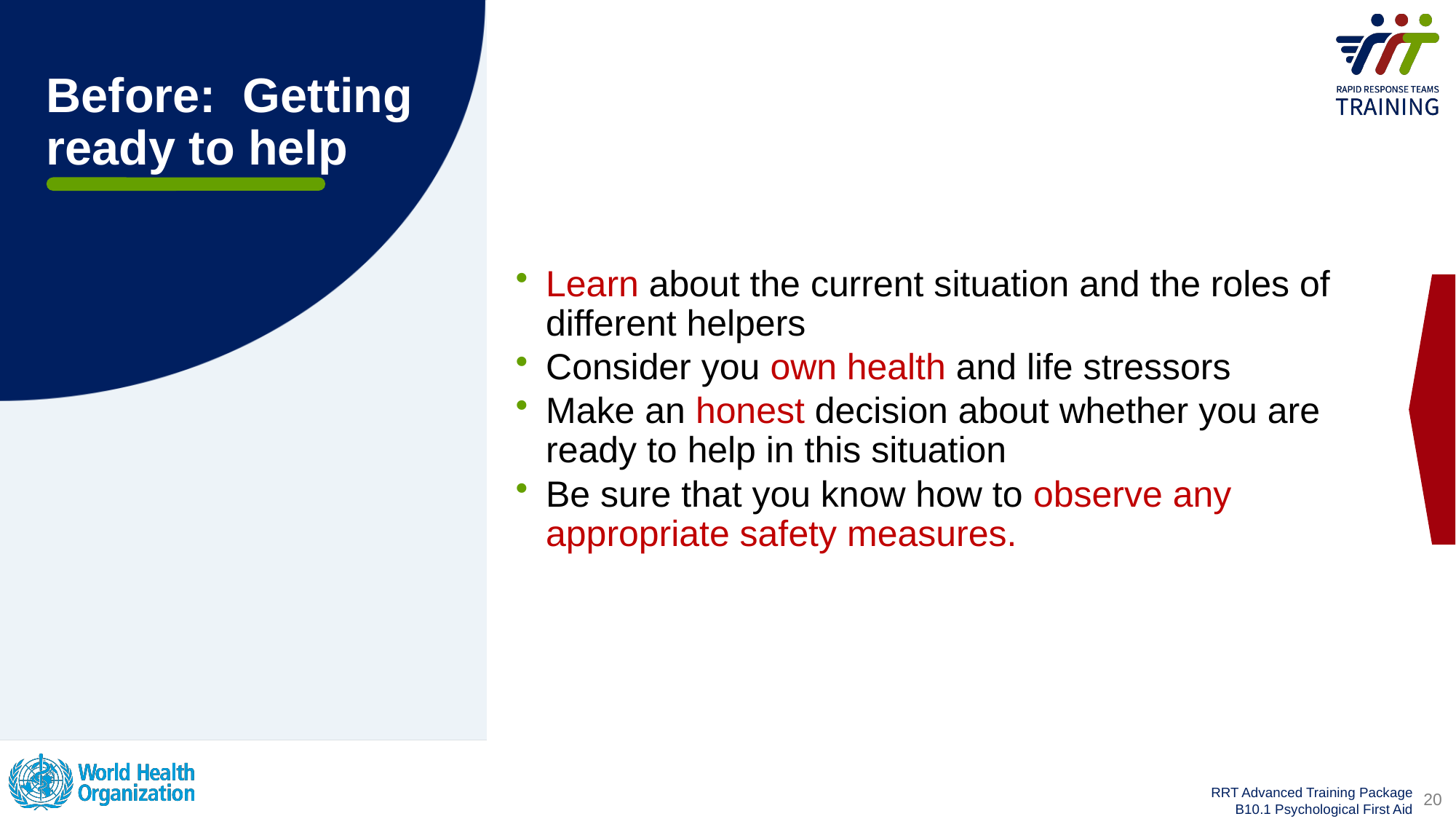

Before:  Getting ready to help
Learn about the current situation and the roles of different helpers
Consider you own health and life stressors
Make an honest decision about whether you are ready to help in this situation
Be sure that you know how to observe any appropriate safety measures.